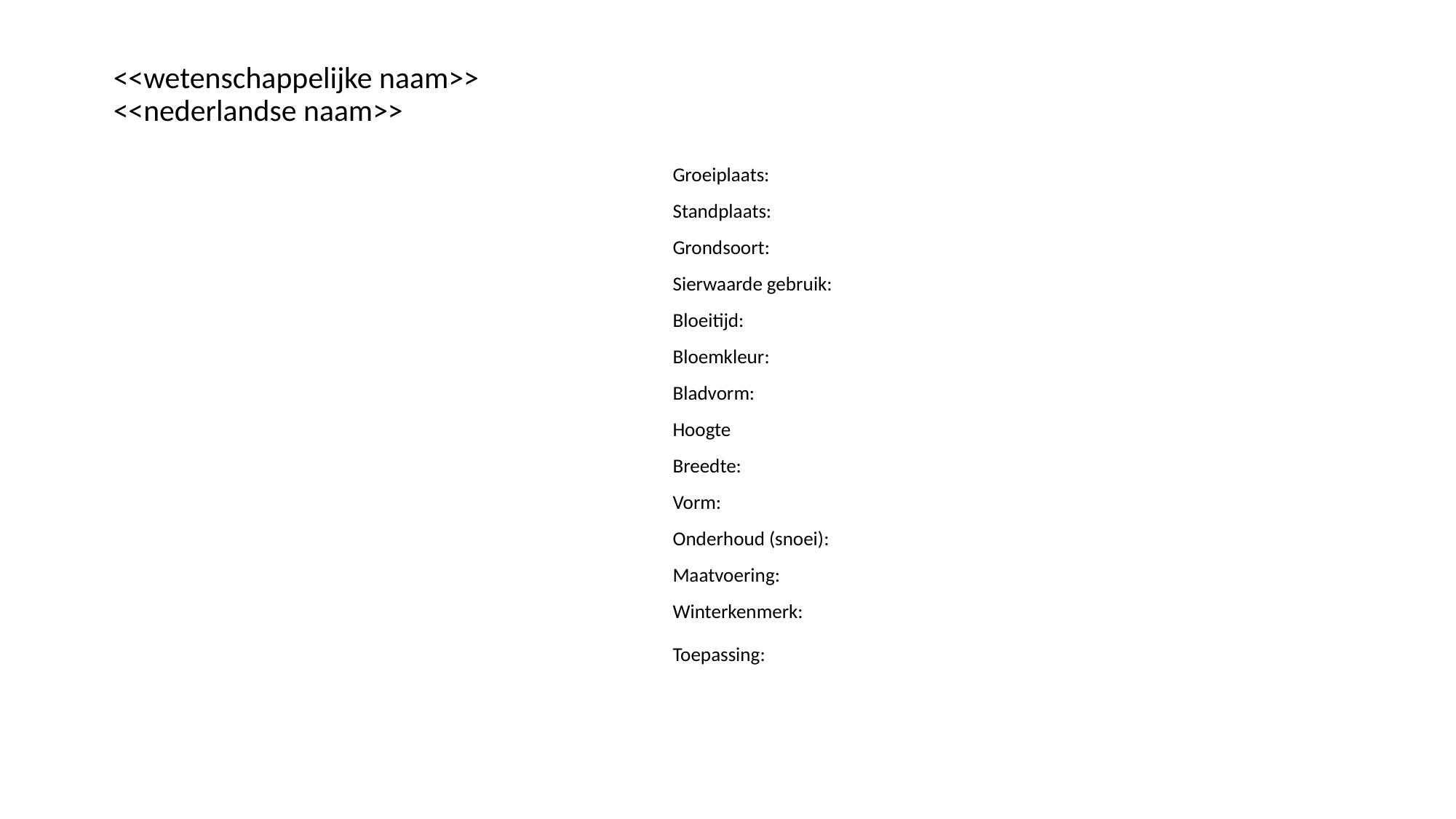

# <<wetenschappelijke naam>> <<nederlandse naam>>
Groeiplaats:
Standplaats:
Grondsoort:
Sierwaarde gebruik:
Bloeitijd:
Bloemkleur:
Bladvorm:
Hoogte
Breedte:
Vorm:
Onderhoud (snoei):
Maatvoering:
Winterkenmerk:
Toepassing: